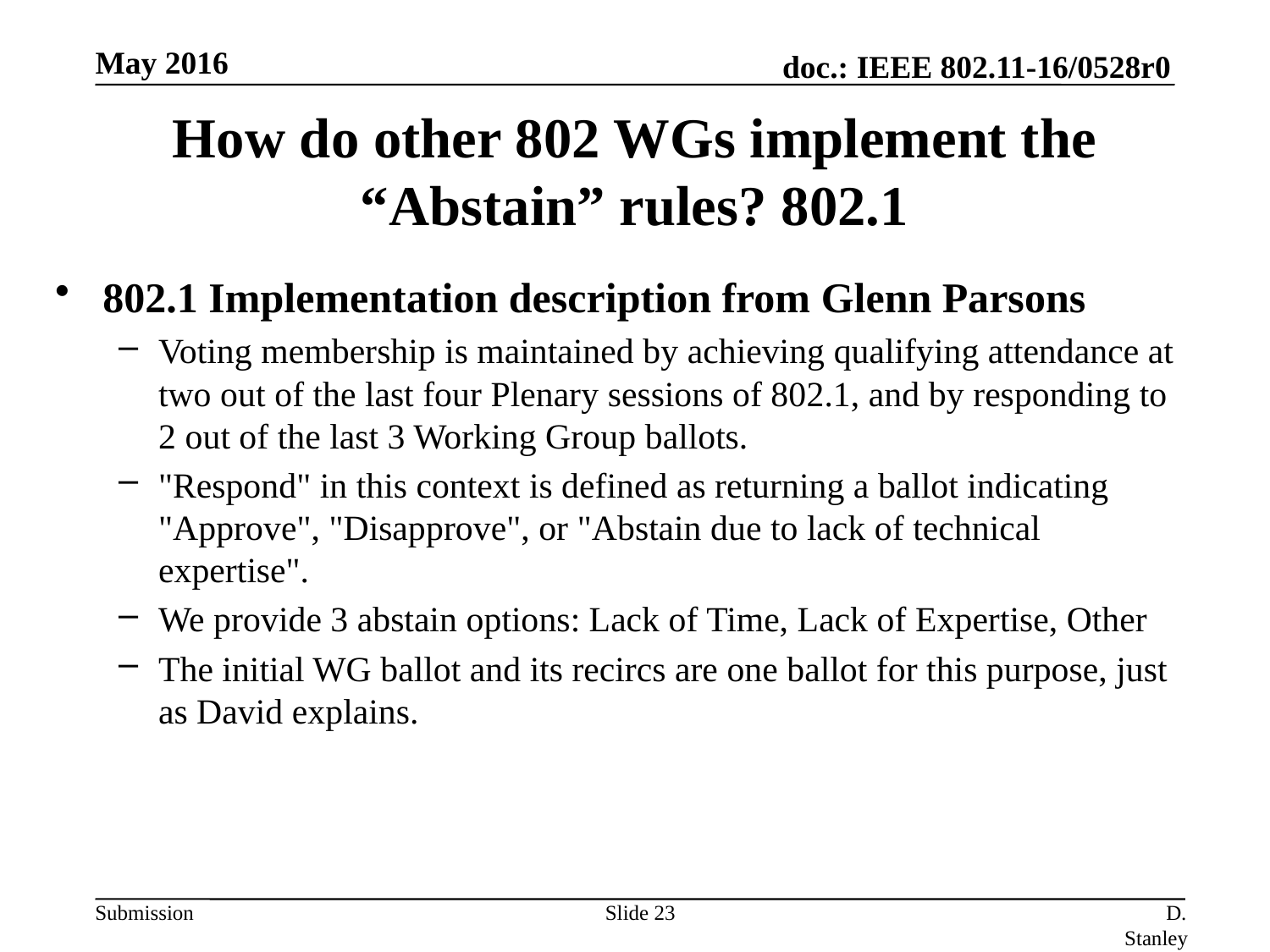

May 2016
# How do other 802 WGs implement the “Abstain” rules? 802.1
802.1 Implementation description from Glenn Parsons
Voting membership is maintained by achieving qualifying attendance at two out of the last four Plenary sessions of 802.1, and by responding to 2 out of the last 3 Working Group ballots.
"Respond" in this context is defined as returning a ballot indicating "Approve", "Disapprove", or "Abstain due to lack of technical expertise".
We provide 3 abstain options: Lack of Time, Lack of Expertise, Other
The initial WG ballot and its recircs are one ballot for this purpose, just as David explains.

Slide 23
D. Stanley, HP Enterprise